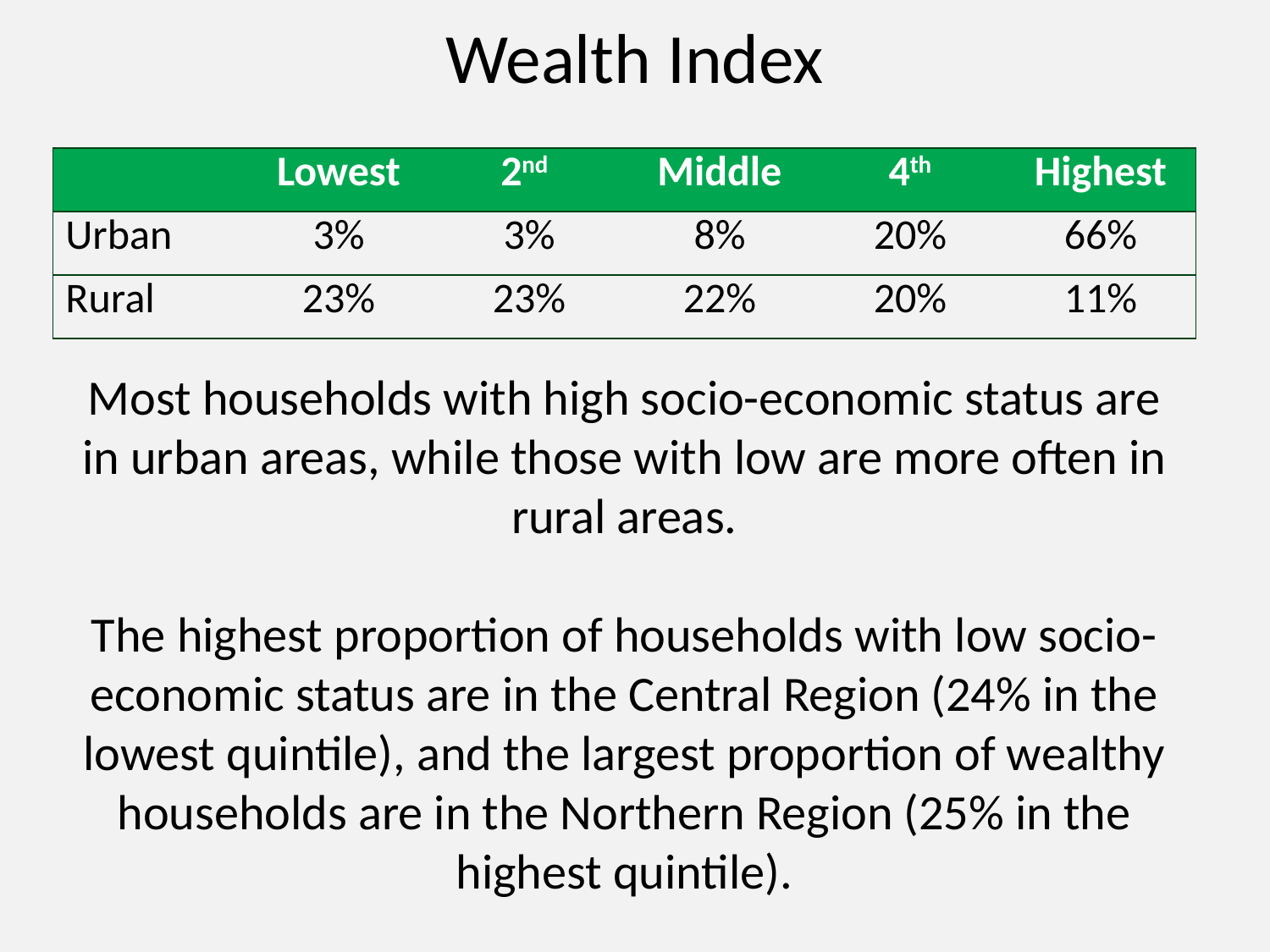

# Wealth Index
|  | Lowest | 2nd | Middle | 4th | Highest |
| --- | --- | --- | --- | --- | --- |
| Urban | 3% | 3% | 8% | 20% | 66% |
| Rural | 23% | 23% | 22% | 20% | 11% |
Most households with high socio-economic status are in urban areas, while those with low are more often in rural areas.

The highest proportion of households with low socio-economic status are in the Central Region (24% in the lowest quintile), and the largest proportion of wealthy households are in the Northern Region (25% in the highest quintile).